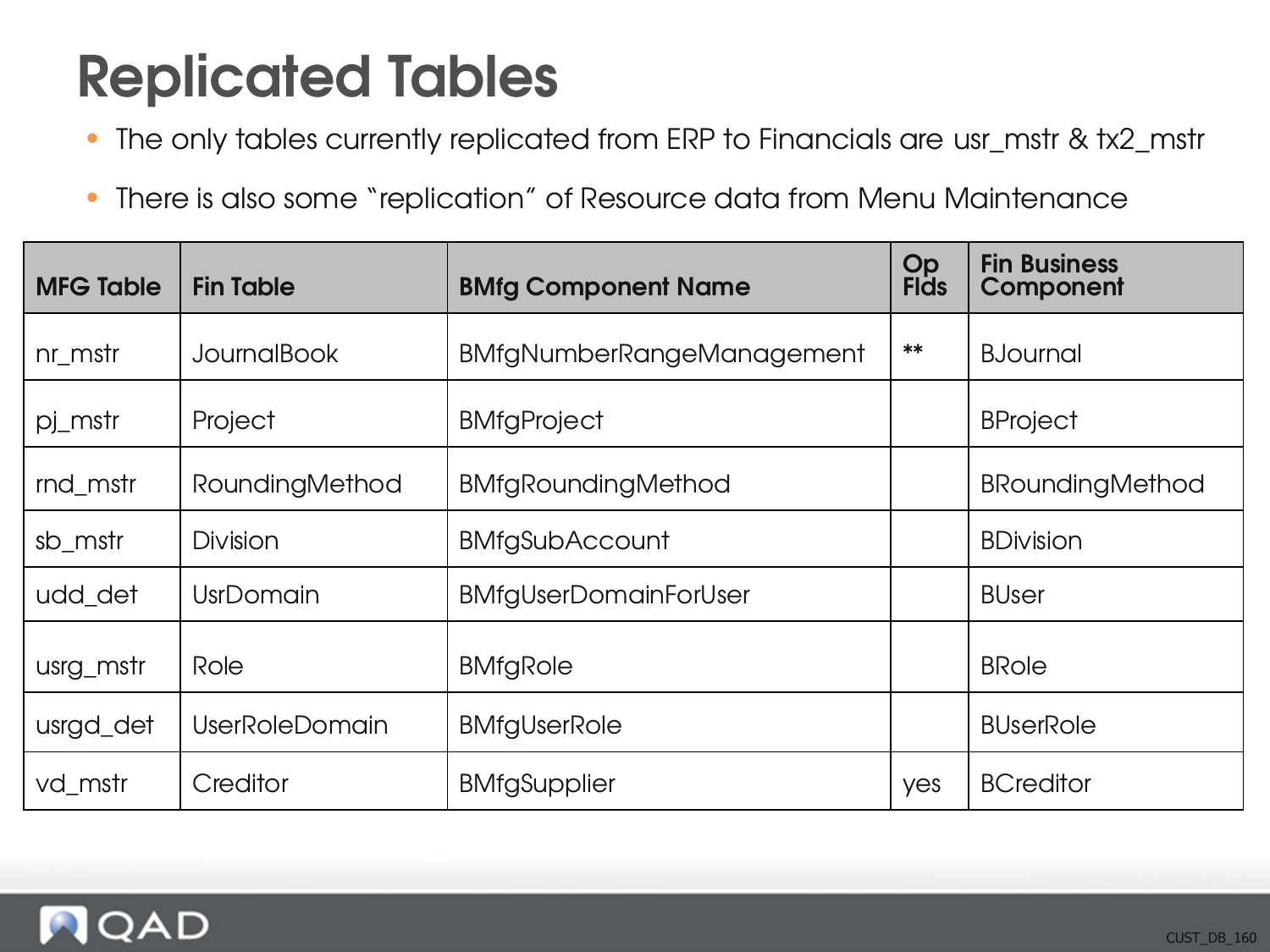

# Replicated Tables
The only tables currently replicated from ERP to Financials are usr_mstr & tx2_mstr

There is also some “replication” of Resource data from Menu Maintenance
| MFG Table | Fin Table | BMfg Component Name | Op Flds | Fin Business Component |
| --- | --- | --- | --- | --- |
| nr\_mstr | JournalBook | BMfgNumberRangeManagement | \*\* | BJournal |
| pj\_mstr | Project | BMfgProject |  | BProject |
| rnd\_mstr | RoundingMethod | BMfgRoundingMethod |  | BRoundingMethod |
| sb\_mstr | Division | BMfgSubAccount |  | BDivision |
| udd\_det | UsrDomain | BMfgUserDomainForUser |  | BUser |
| usrg\_mstr | Role | BMfgRole |  | BRole |
| usrgd\_det | UserRoleDomain | BMfgUserRole |  | BUserRole |
| vd\_mstr | Creditor | BMfgSupplier | yes | BCreditor |
CUST_DB_160